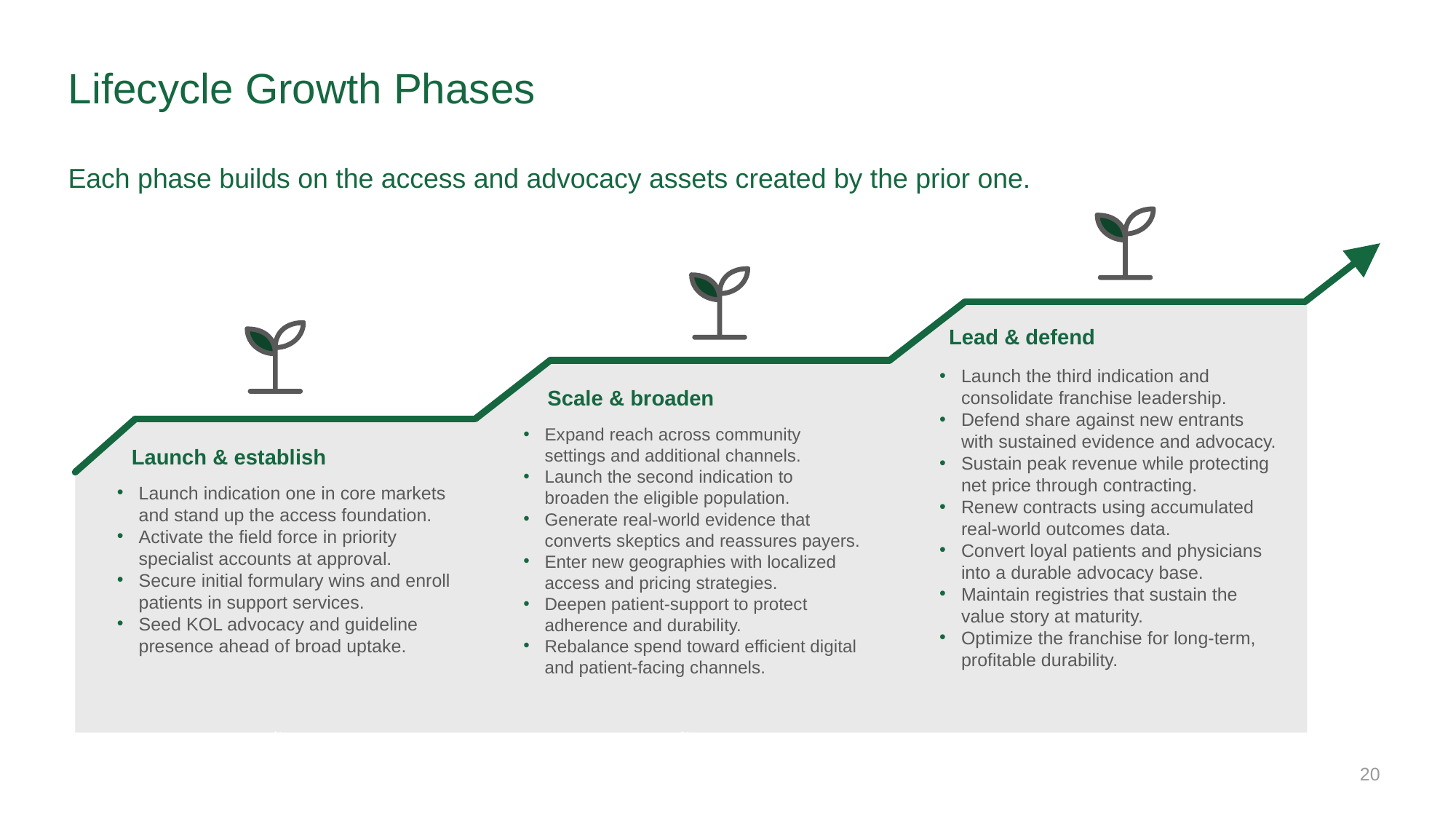

# Lifecycle Growth Phases
Each phase builds on the access and advocacy assets created by the prior one.

Lead & defend

Launch the third indication and consolidate franchise leadership.
Defend share against new entrants with sustained evidence and advocacy.
Sustain peak revenue while protecting net price through contracting.
Renew contracts using accumulated real-world outcomes data.
Convert loyal patients and physicians into a durable advocacy base.
Maintain registries that sustain the value story at maturity.
Optimize the franchise for long-term, profitable durability.
Scale & broaden

Expand reach across community settings and additional channels.
Launch the second indication to broaden the eligible population.
Generate real-world evidence that converts skeptics and reassures payers.
Enter new geographies with localized access and pricing strategies.
Deepen patient-support to protect adherence and durability.
Rebalance spend toward efficient digital and patient-facing channels.
Launch & establish
Launch indication one in core markets and stand up the access foundation.
Activate the field force in priority specialist accounts at approval.
Secure initial formulary wins and enroll patients in support services.
Seed KOL advocacy and guideline presence ahead of broad uptake.
20